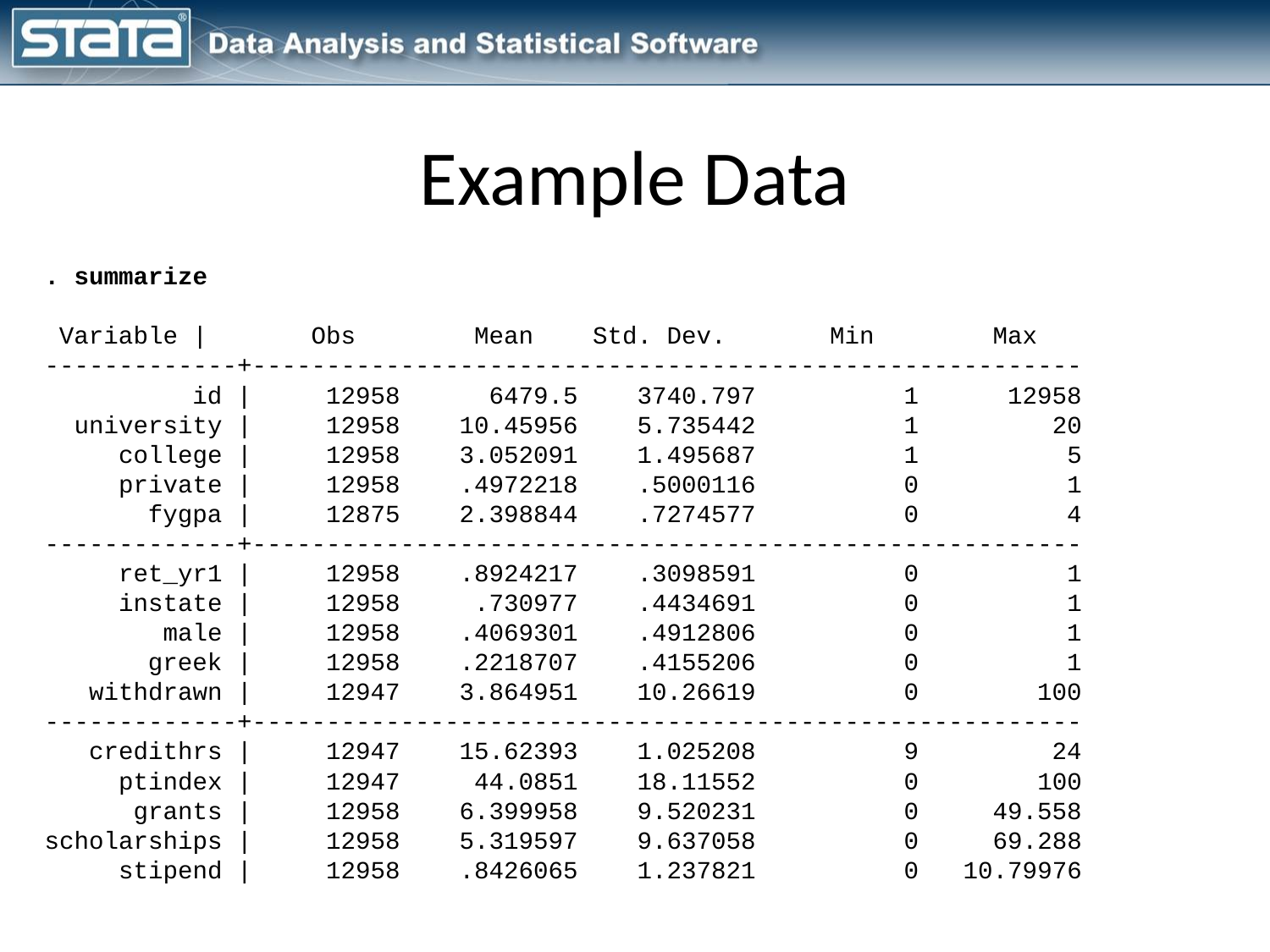

# Example Data
. summarize

 Variable |       Obs        Mean    Std. Dev.       Min        Max
-------------+--------------------------------------------------------
          id |     12958      6479.5    3740.797          1      12958
  university |     12958    10.45956    5.735442          1         20
     college |     12958    3.052091    1.495687          1          5
     private |     12958    .4972218    .5000116          0          1
       fygpa |     12875    2.398844    .7274577          0          4
-------------+--------------------------------------------------------
     ret_yr1 |     12958    .8924217    .3098591          0          1
     instate |     12958     .730977    .4434691          0          1
        male |     12958    .4069301    .4912806          0          1
       greek |     12958    .2218707    .4155206          0          1
   withdrawn |     12947    3.864951    10.26619          0        100
-------------+--------------------------------------------------------
   credithrs |     12947    15.62393    1.025208          9         24
     ptindex |     12947     44.0851    18.11552          0        100
      grants |     12958    6.399958    9.520231          0     49.558
scholarships |     12958    5.319597    9.637058          0     69.288
     stipend |     12958    .8426065    1.237821          0   10.79976